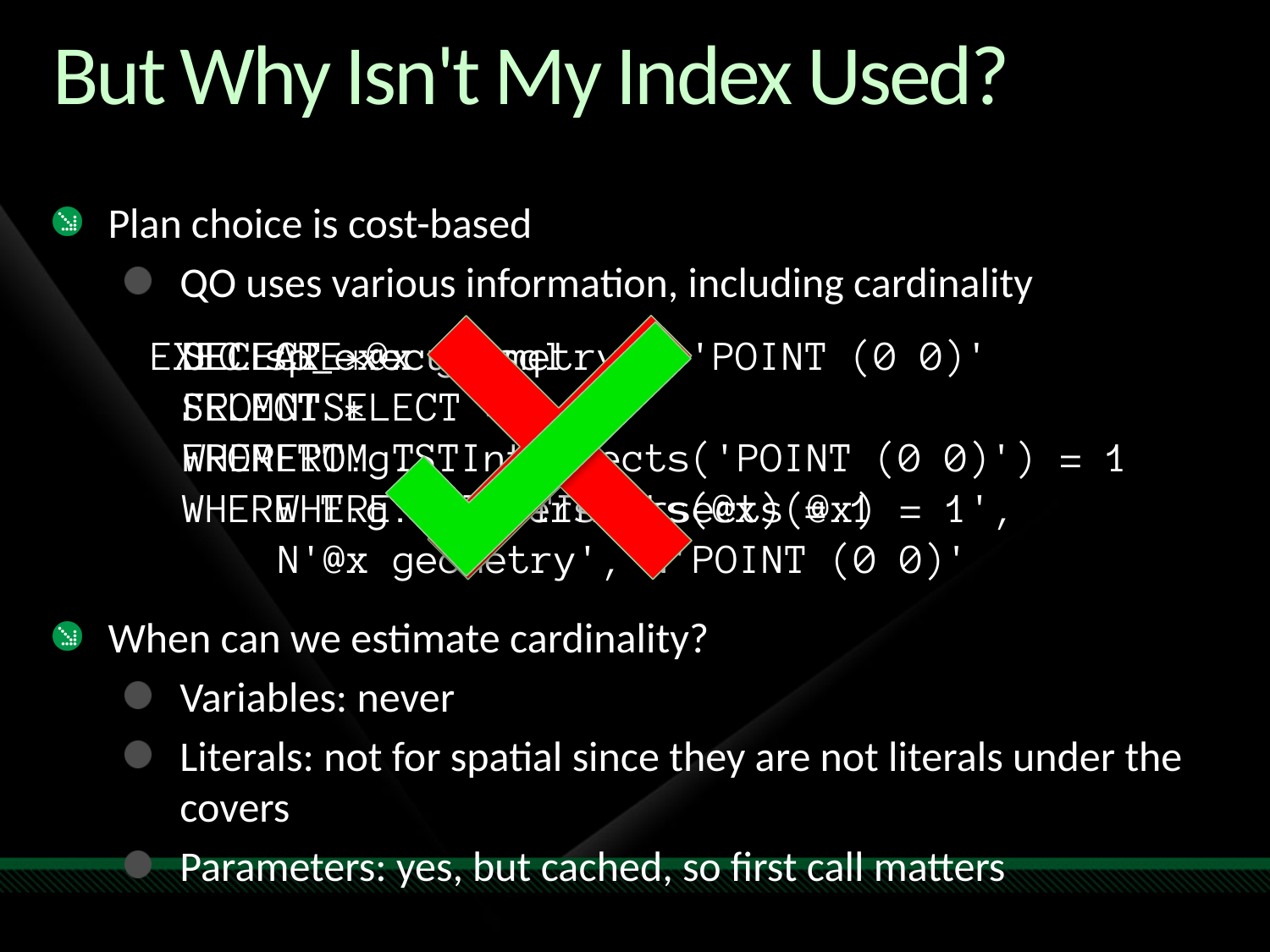

# But Why Isn't My Index Used?
Plan choice is cost-based
QO uses various information, including cardinality

When can we estimate cardinality?
Variables: never
Literals: not for spatial since they are not literals under the covers
Parameters: yes, but cached, so first call matters

EXEC sp_executesql
	N'SELECT *
	FROM T
	WHERE T.g.STIntersects(@x) = 1',
	N'@x geometry', N'POINT (0 0)'
SELECT *
FROM T
WHERE T.g.STIntersects('POINT (0 0)') = 1
DECLARE @x geometry = 'POINT (0 0)'
SELECT *
FROM T
WHERE T.g.STIntersects(@x) = 1